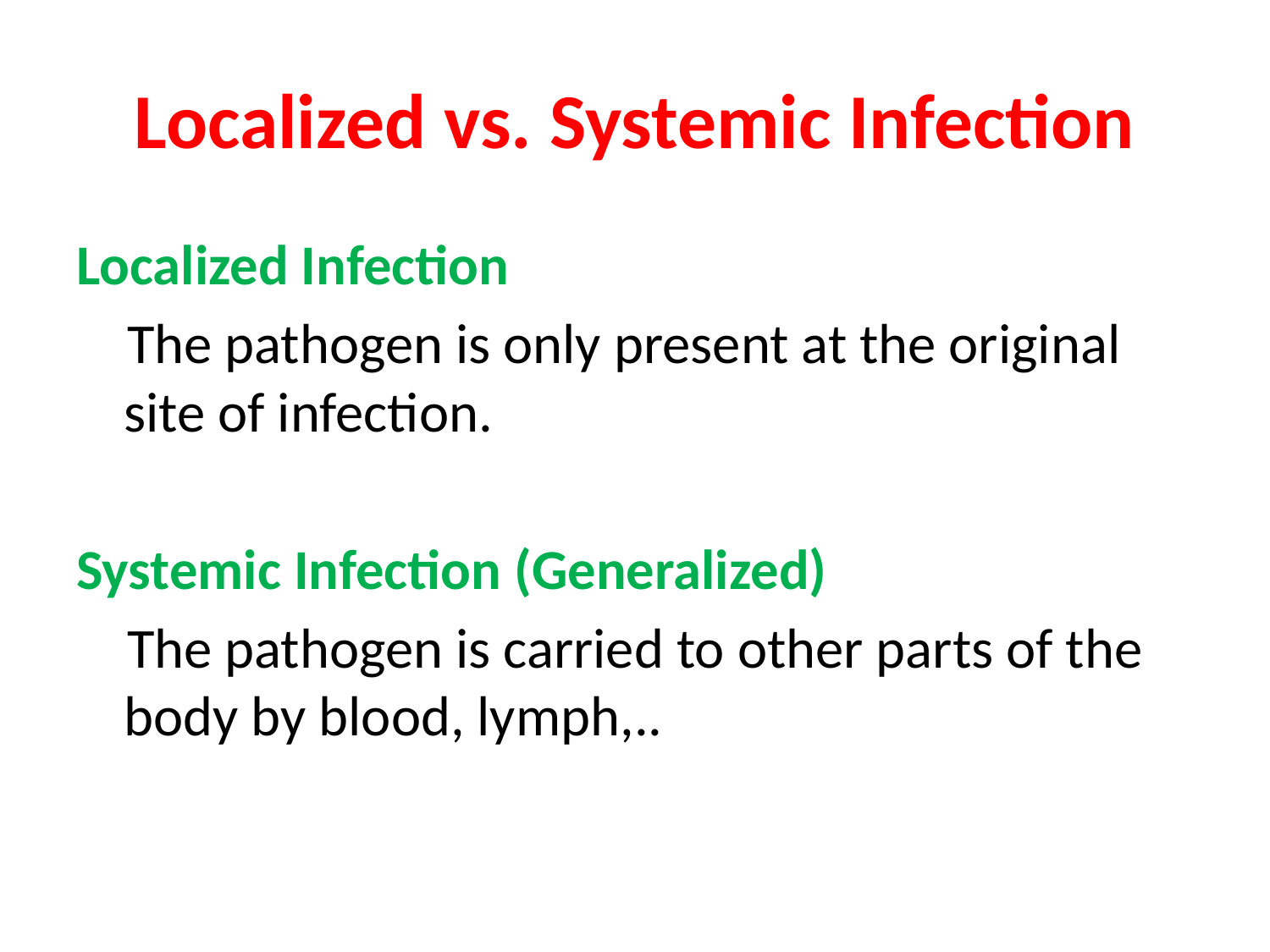

# Localized vs. Systemic Infection
Localized Infection
    The pathogen is only present at the original site of infection.

Systemic Infection (Generalized)
    The pathogen is carried to other parts of the body by blood, lymph,..